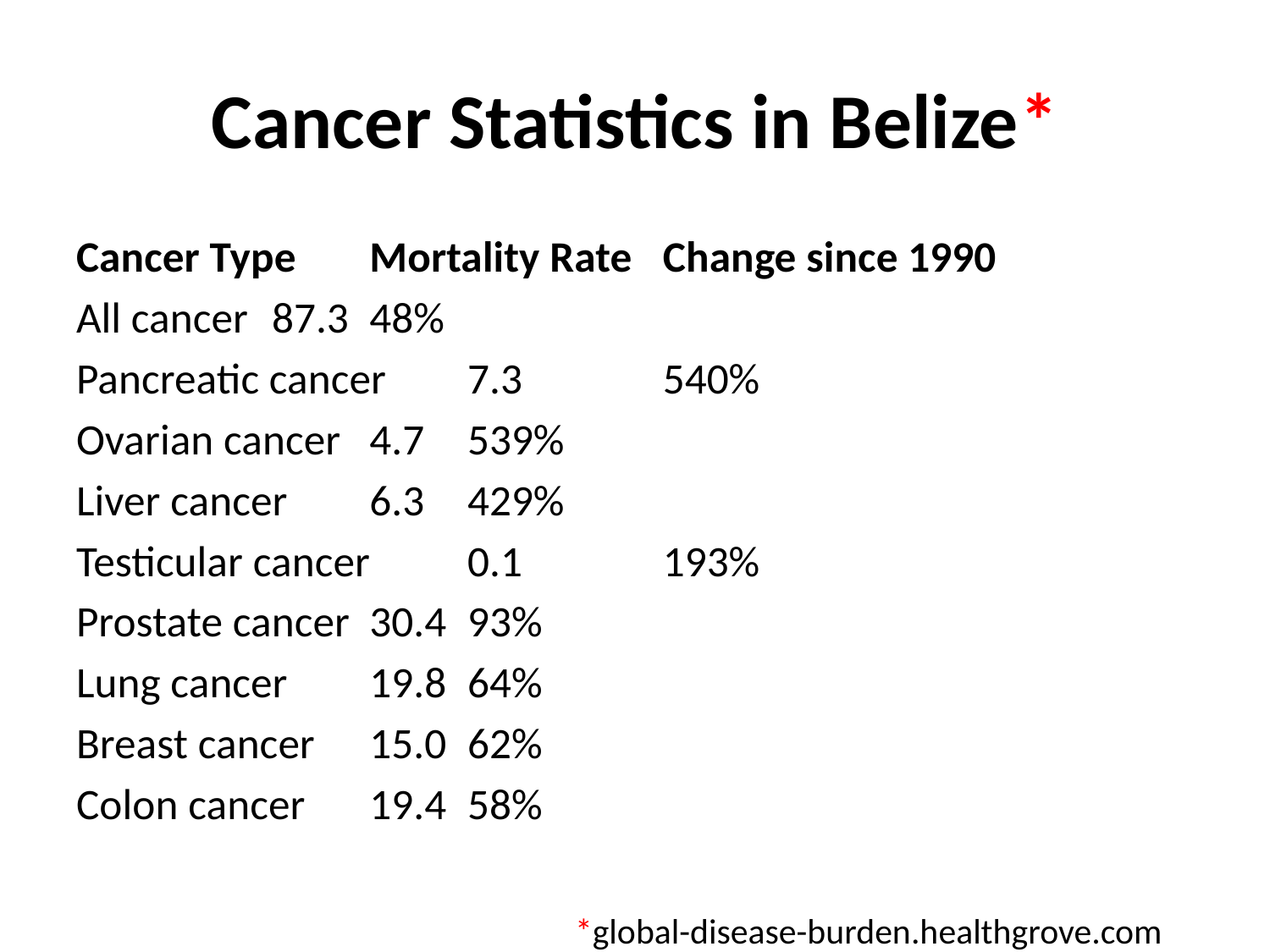

# Cancer Statistics in Belize*
Cancer Type 			Mortality Rate 	Change since 1990
All cancer				87.3				48%
Pancreatic cancer	7.3					540%
Ovarian cancer		4.7					539%
Liver cancer			6.3					429%
Testicular cancer	0.1					193%
Prostate cancer		30.4				93%
Lung cancer			19.8				64%
Breast cancer		15.0				62%
Colon cancer			19.4				58%
*global-disease-burden.healthgrove.com